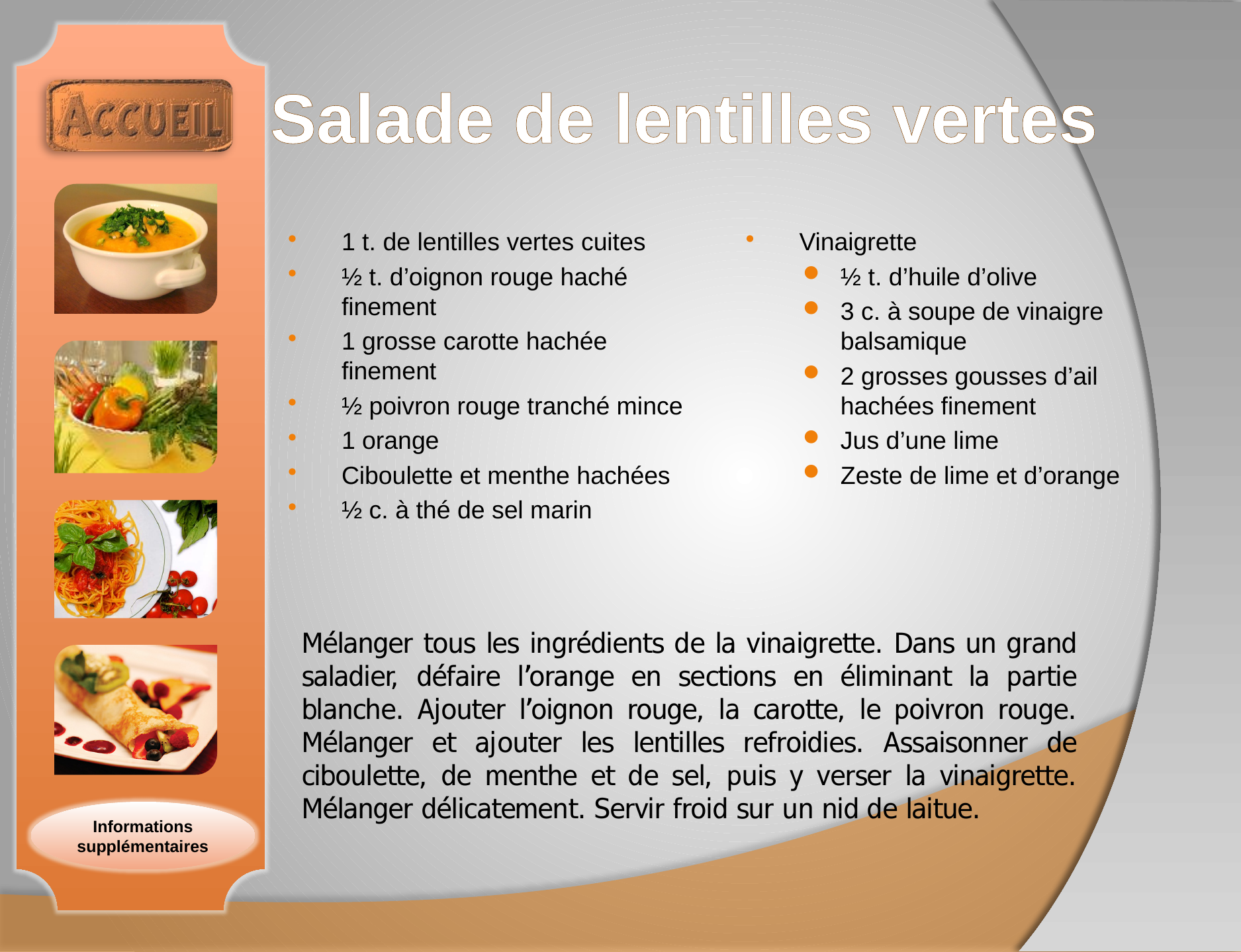

# Salade de lentilles vertes
1 t. de lentilles vertes cuites
½ t. d’oignon rouge haché finement
1 grosse carotte hachée finement
½ poivron rouge tranché mince
1 orange
Ciboulette et menthe hachées
½ c. à thé de sel marin
Vinaigrette
½ t. d’huile d’olive
3 c. à soupe de vinaigre balsamique
2 grosses gousses d’ail hachées finement
Jus d’une lime
Zeste de lime et d’orange
Mélanger tous les ingrédients de la vinaigrette. Dans un grand saladier, défaire l’orange en sections en éliminant la partie blanche. Ajouter l’oignon rouge, la carotte, le poivron rouge. Mélanger et ajouter les lentilles refroidies. Assaisonner de ciboulette, de menthe et de sel, puis y verser la vinaigrette. Mélanger délicatement. Servir froid sur un nid de laitue.